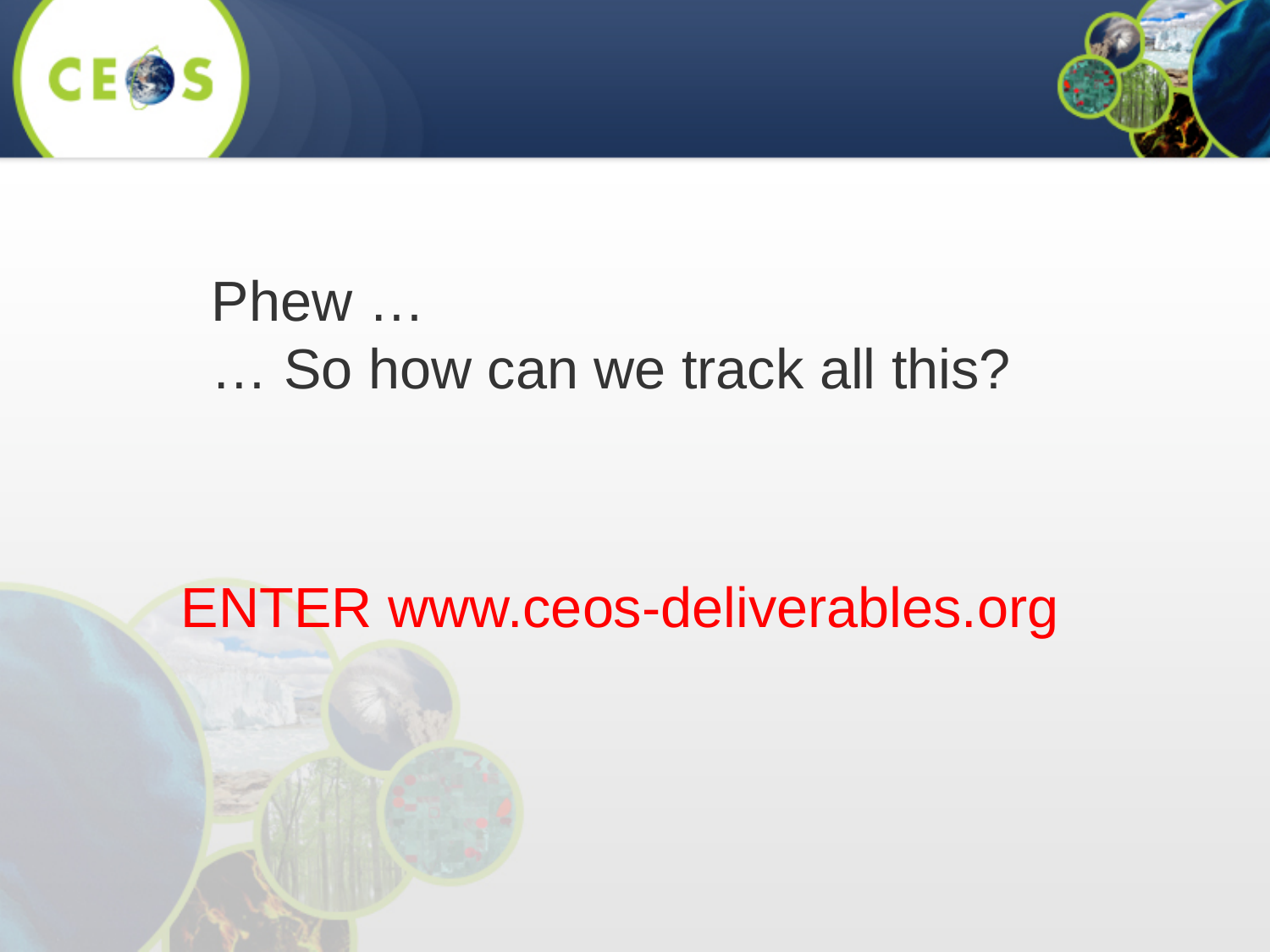

Phew …
… So how can we track all this?
ENTER www.ceos-deliverables.org